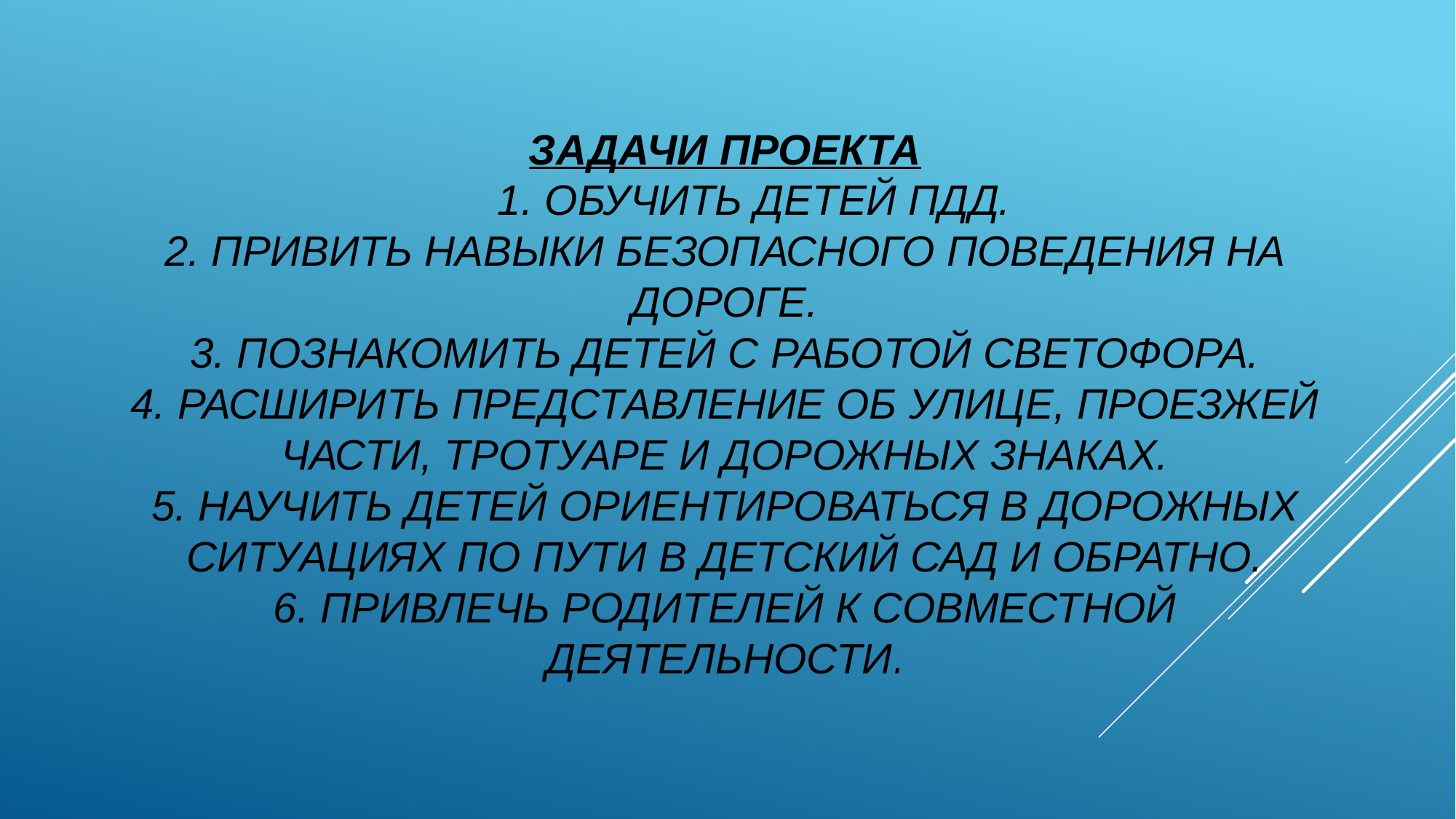

# Задачи проекта 1. Обучить детей ПДД. 2. Привить навыки безопасного поведения на дороге. 3. Познакомить детей с работой светофора. 4. Расширить представление об улице, проезжей части, тротуаре и дорожных знаках. 5. Научить детей ориентироваться в дорожных ситуациях по пути в детский сад и обратно. 6. Привлечь родителей к совместной деятельности.